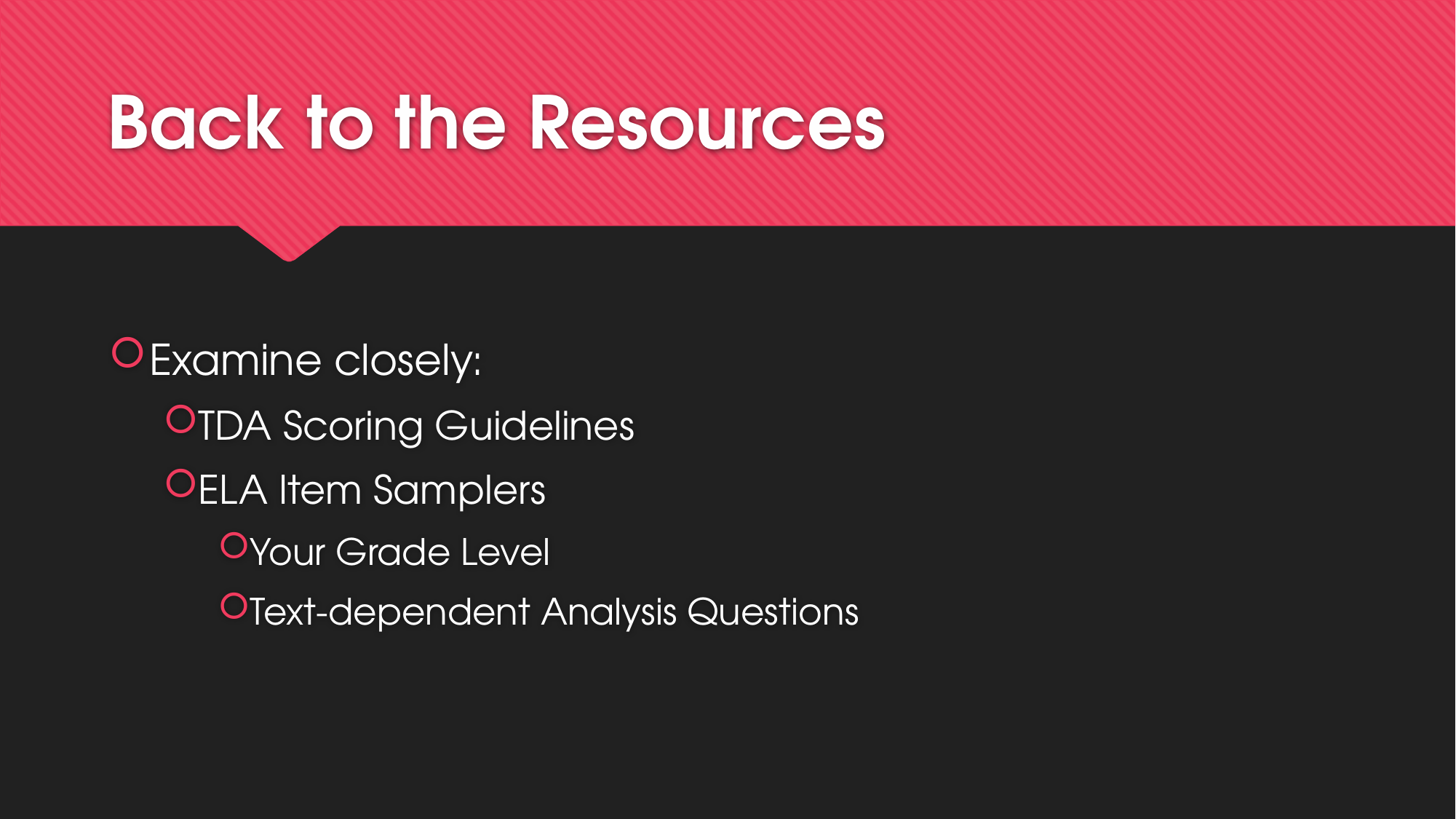

# Back to the Resources
Examine closely:
TDA Scoring Guidelines
ELA Item Samplers
Your Grade Level
Text-dependent Analysis Questions